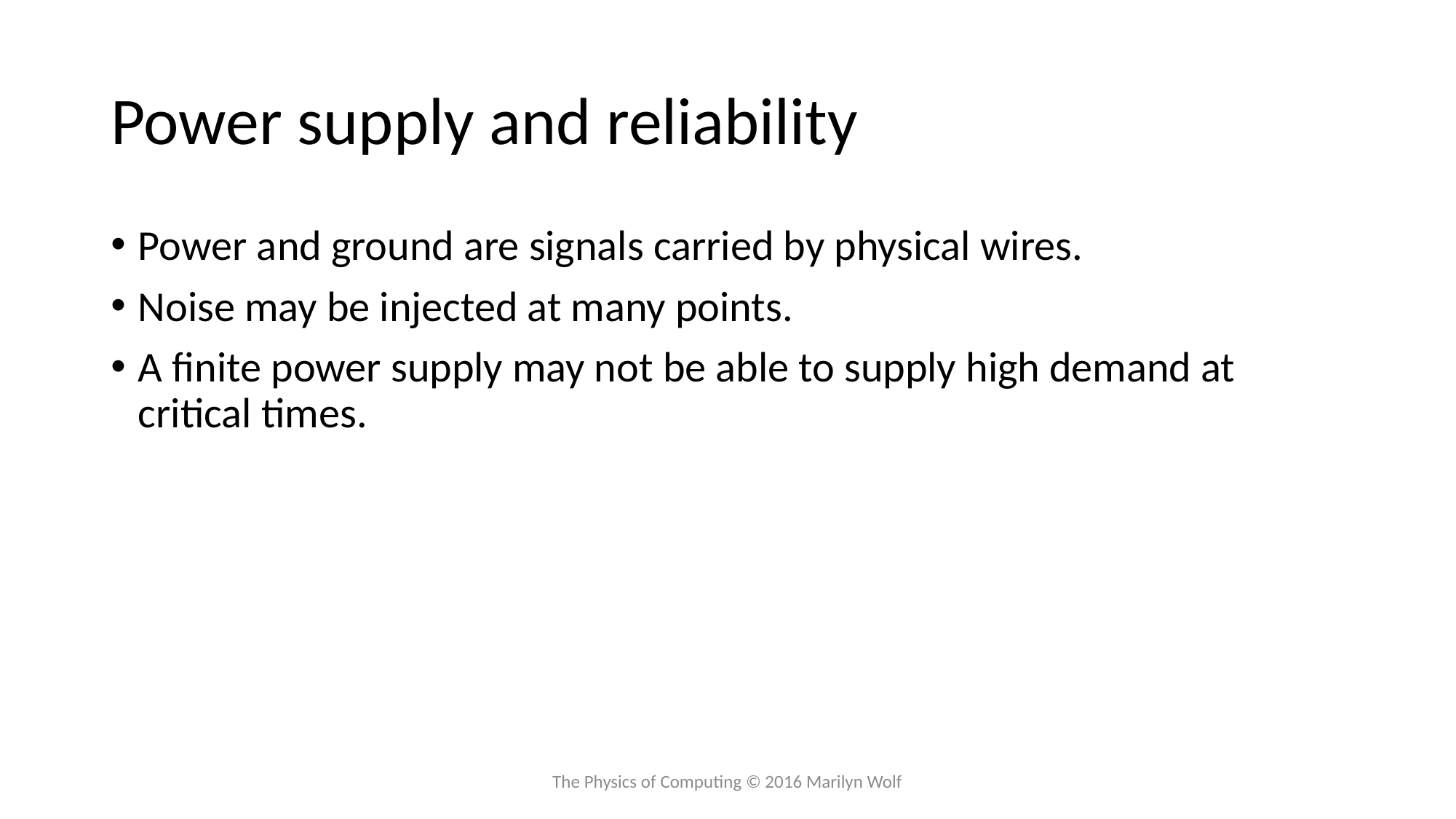

# Power supply and reliability
Power and ground are signals carried by physical wires.
Noise may be injected at many points.
A finite power supply may not be able to supply high demand at critical times.
The Physics of Computing © 2016 Marilyn Wolf